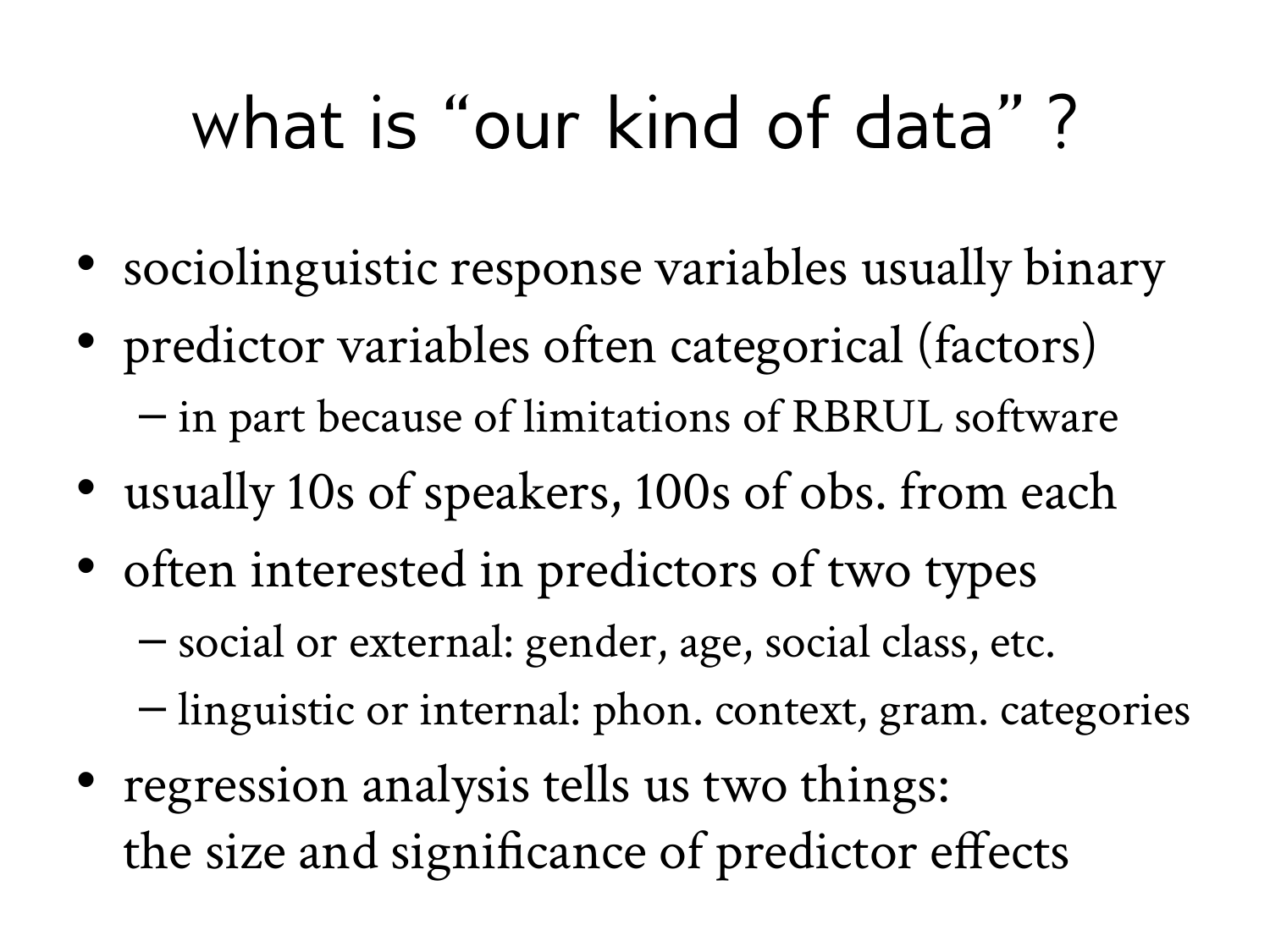

# what is “our kind of data” ?
sociolinguistic response variables usually binary
predictor variables often categorical (factors)
in part because of limitations of RBRUL software
usually 10s of speakers, 100s of obs. from each
often interested in predictors of two types
social or external: gender, age, social class, etc.
linguistic or internal: phon. context, gram. categories
regression analysis tells us two things:
the size and significance of predictor effects